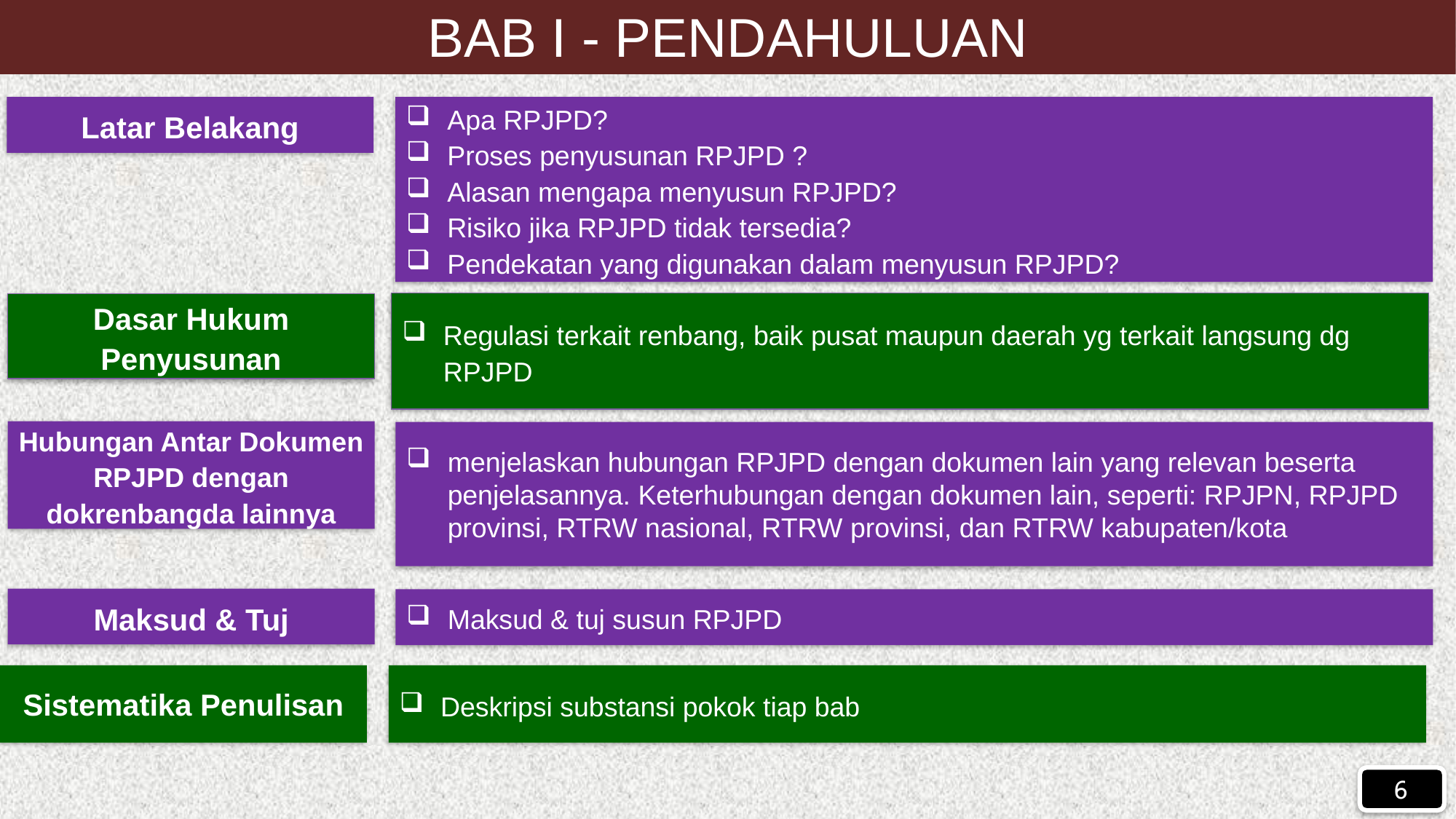

# BAB I - PENDAHULUAN
Latar Belakang
Apa RPJPD?
Proses penyusunan RPJPD ?
Alasan mengapa menyusun RPJPD?
Risiko jika RPJPD tidak tersedia?
Pendekatan yang digunakan dalam menyusun RPJPD?
Regulasi terkait renbang, baik pusat maupun daerah yg terkait langsung dg RPJPD
Dasar Hukum Penyusunan
Hubungan Antar Dokumen RPJPD dengan dokrenbangda lainnya
menjelaskan hubungan RPJPD dengan dokumen lain yang relevan beserta penjelasannya. Keterhubungan dengan dokumen lain, seperti: RPJPN, RPJPD provinsi, RTRW nasional, RTRW provinsi, dan RTRW kabupaten/kota
Maksud & Tuj
Maksud & tuj susun RPJPD
Sistematika Penulisan
Deskripsi substansi pokok tiap bab
6